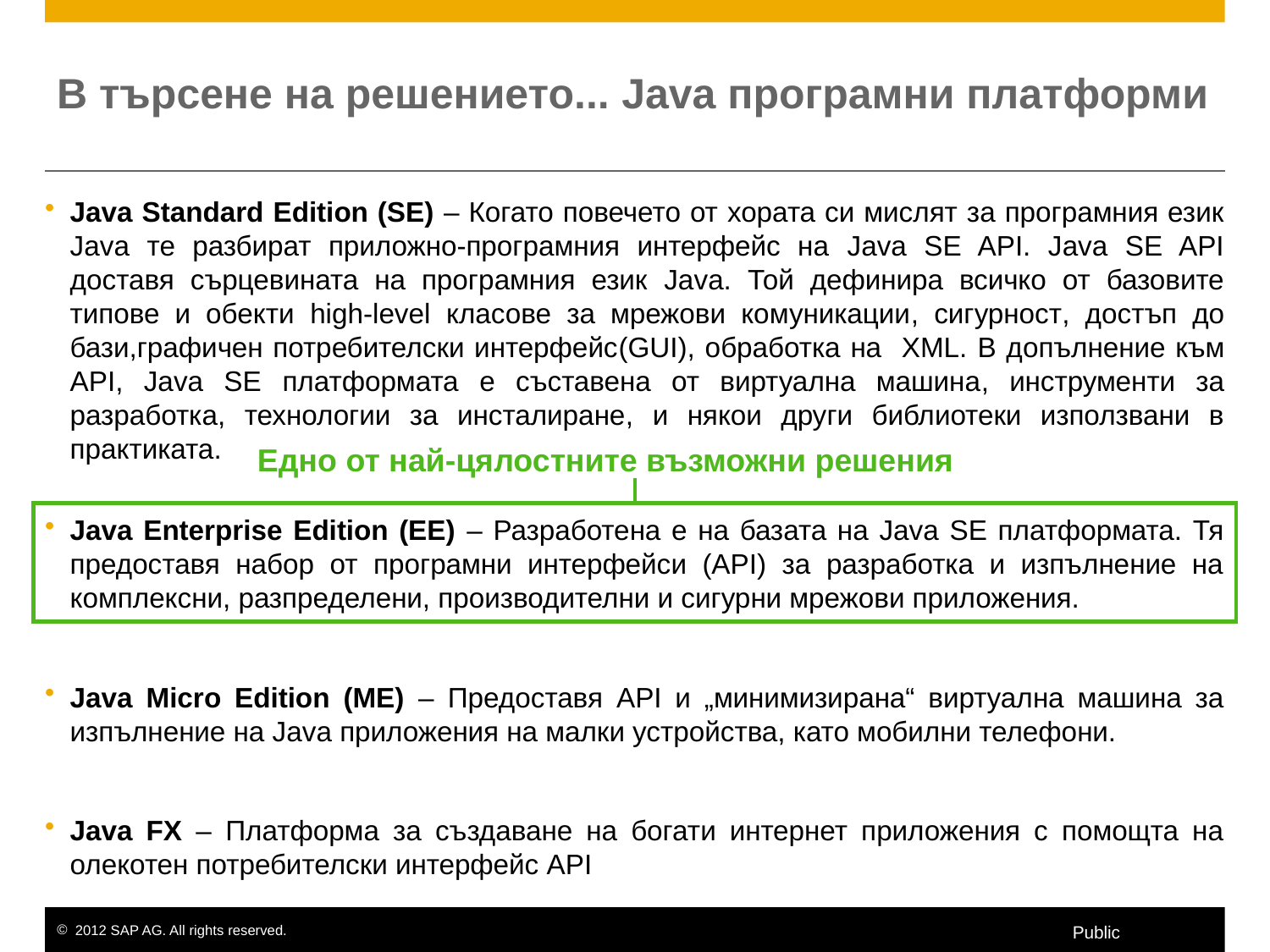

# В търсене на решението... Java програмни платформи
Java Standard Edition (SE) – Когато повечето от хората си мислят за програмния език Java те разбират приложно-програмния интерфейс на Java SE API. Java SE API доставя сърцевината на програмния език Java. Той дефинира всичко от базовите типове и обекти high-level класове за мрежови комуникации, сигурност, достъп до бази,графичен потребителски интерфейс(GUI), обработка на  XML. В допълнение към API, Java SE платформата е съставена от виртуална машина, инструменти за разработка, технологии за инсталиране, и някои други библиотеки използвани в практиката.

Java Enterprise Edition (EE) – Разработена е на базата на Java SE платформата. Тя предоставя набор от програмни интерфейси (API) за разработка и изпълнение на комплексни, разпределени, производителни и сигурни мрежови приложения.

Java Micro Edition (ME) – Предоставя API и „минимизирана“ виртуална машина за изпълнение на Java приложения на малки устройства, като мобилни телефони.

Java FX – Платформа за създаване на богати интернет приложения с помощта на олекотен потребителски интерфейс API
Едно от най-цялостните възможни решения